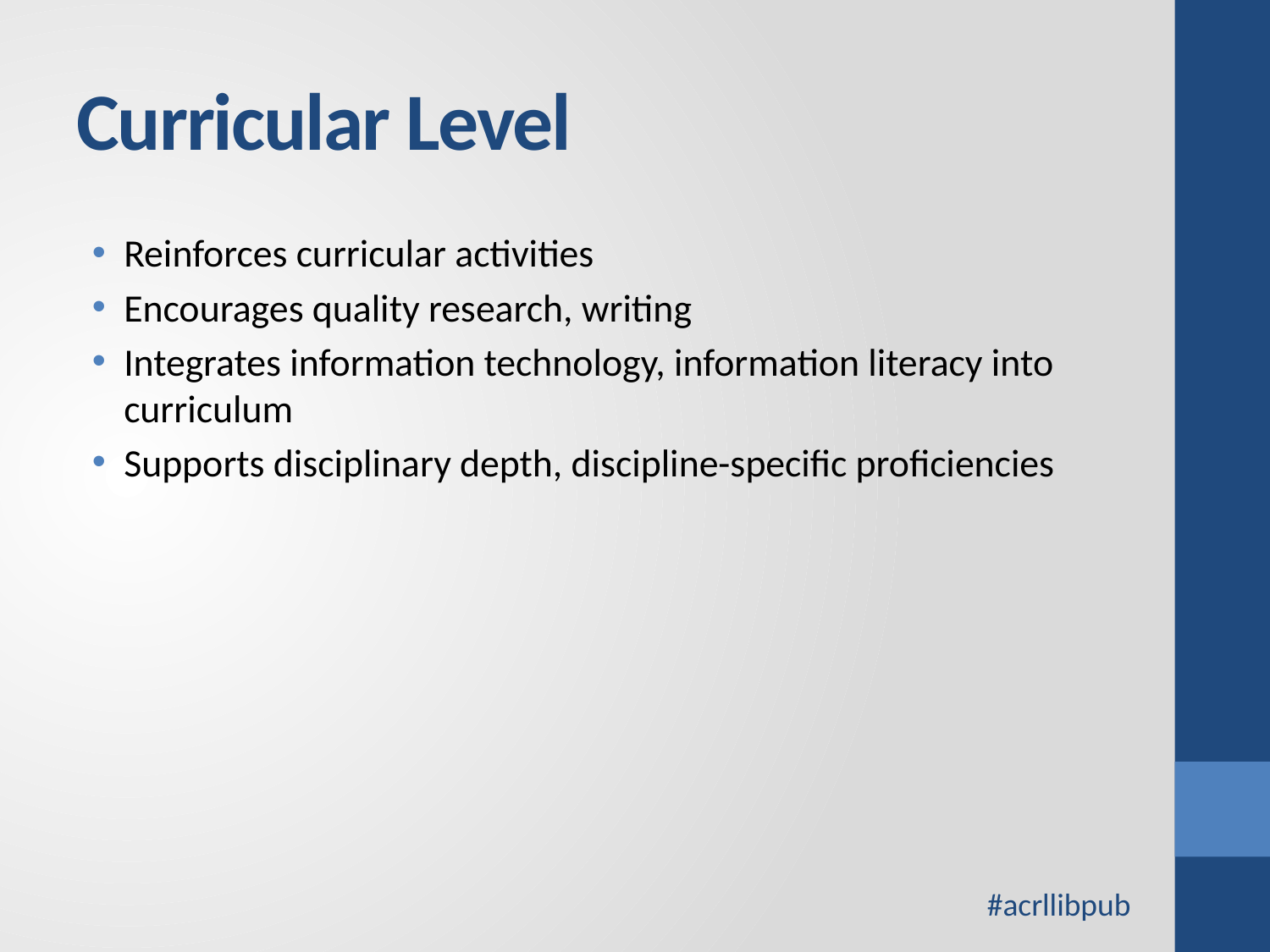

# Curricular Level
Reinforces curricular activities
Encourages quality research, writing
Integrates information technology, information literacy into curriculum
Supports disciplinary depth, discipline-specific proficiencies
#acrllibpub